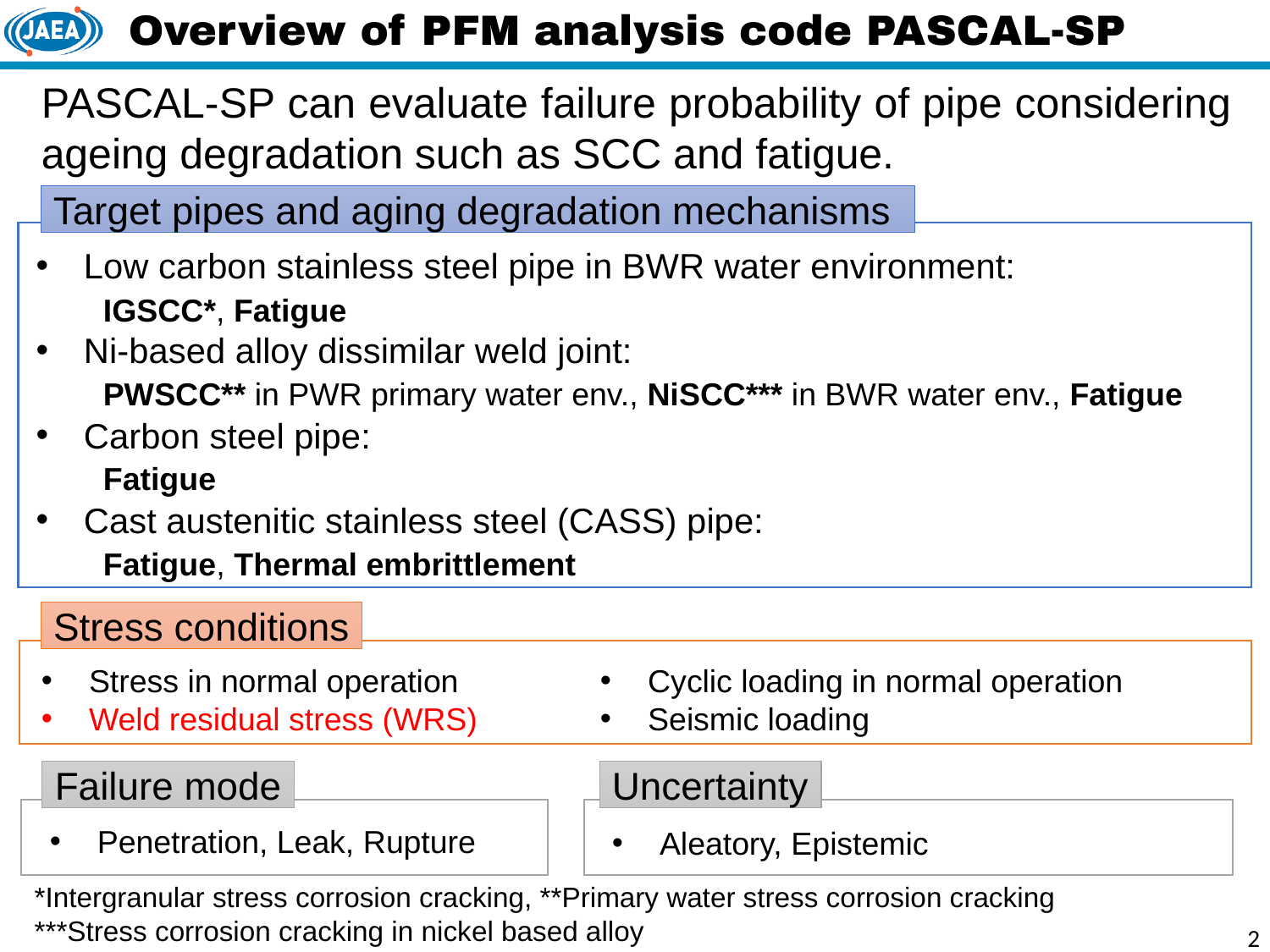

# Overview of PFM analysis code PASCAL-SP
PASCAL-SP can evaluate failure probability of pipe considering ageing degradation such as SCC and fatigue.
Target pipes and aging degradation mechanisms

Low carbon stainless steel pipe in BWR water environment:
  IGSCC*, Fatigue
Ni-based alloy dissimilar weld joint:
  PWSCC** in PWR primary water env., NiSCC*** in BWR water env., Fatigue
Carbon steel pipe:
  Fatigue
Cast austenitic stainless steel (CASS) pipe:
  Fatigue, Thermal embrittlement
Stress conditions

Stress in normal operation
Weld residual stress (WRS)
Cyclic loading in normal operation
Seismic loading
Failure mode
Uncertainty

Penetration, Leak, Rupture
Aleatory, Epistemic
*Intergranular stress corrosion cracking, **Primary water stress corrosion cracking
***Stress corrosion cracking in nickel based alloy
2